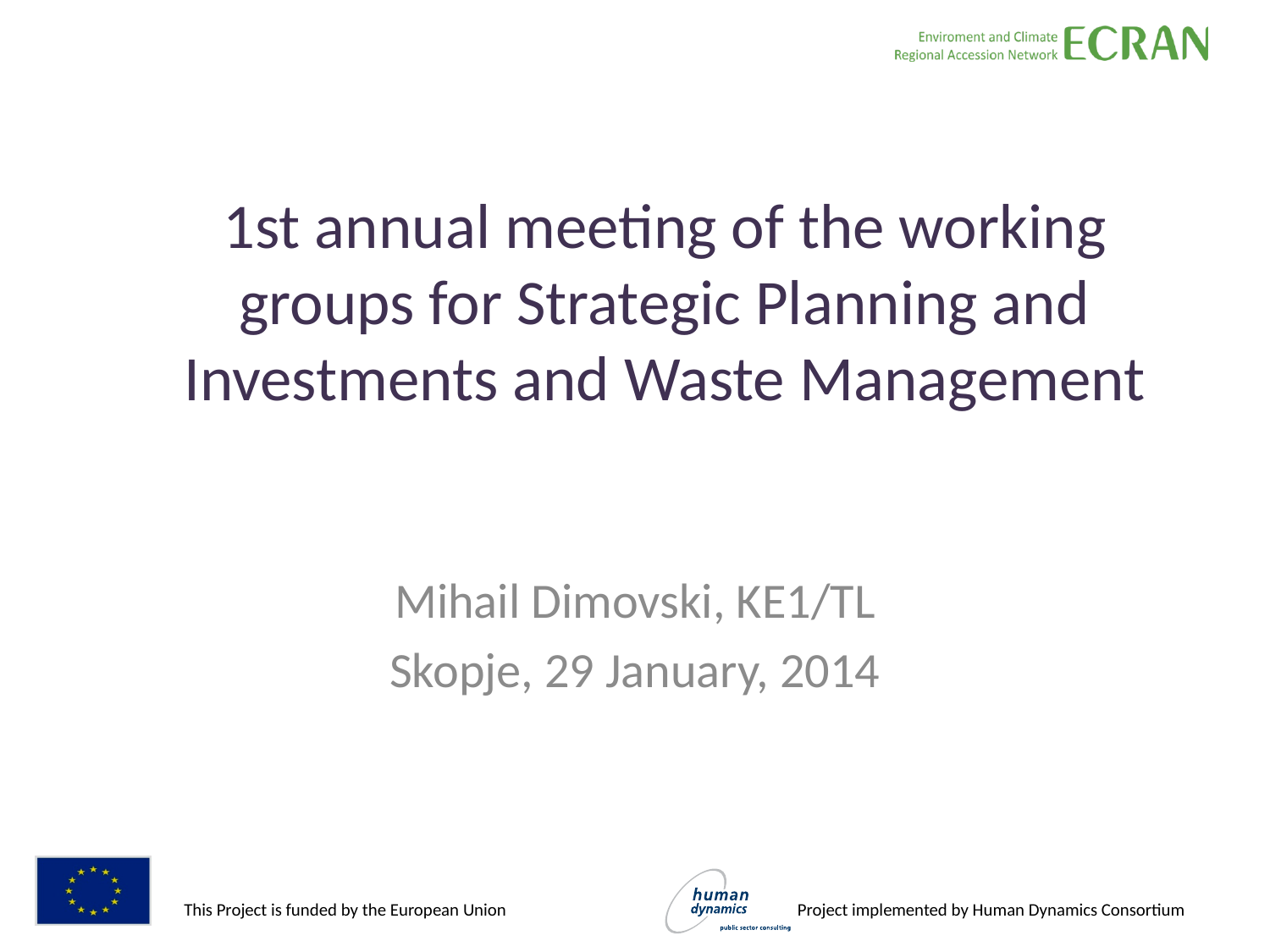

# 1st annual meeting of the working groups for Strategic Planning and Investments and Waste Management
Mihail Dimovski, KE1/TL
Skopje, 29 January, 2014